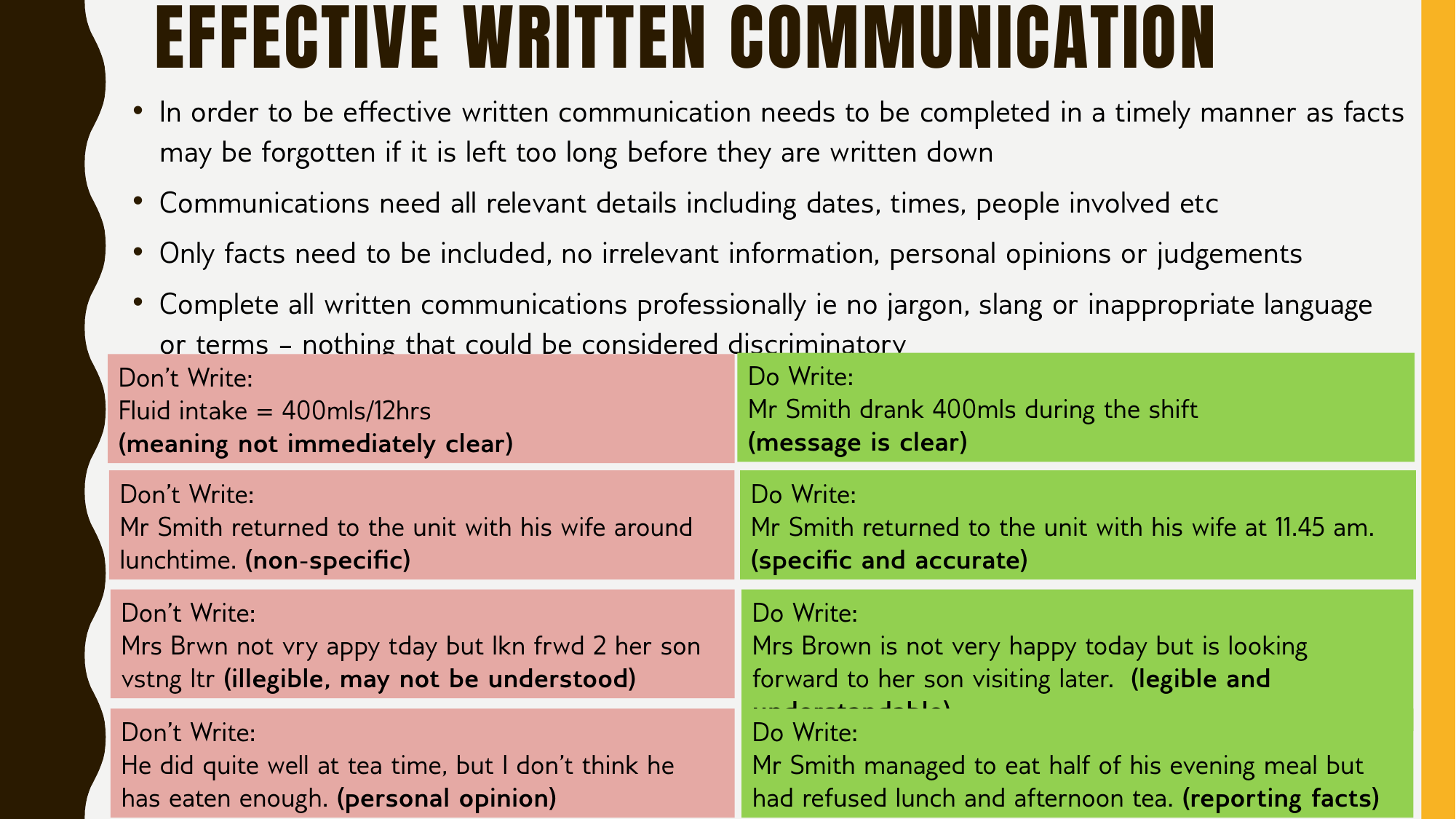

# Effective written communication
In order to be effective written communication needs to be completed in a timely manner as facts may be forgotten if it is left too long before they are written down
Communications need all relevant details including dates, times, people involved etc
Only facts need to be included, no irrelevant information, personal opinions or judgements
Complete all written communications professionally ie no jargon, slang or inappropriate language or terms – nothing that could be considered discriminatory
Do Write:
Mr Smith drank 400mls during the shift 
(message is clear)
Don’t Write:
Fluid intake = 400mls/12hrs 
(meaning not immediately clear)
Don’t Write:
Mr Smith returned to the unit with his wife around lunchtime. (non-specific)
Do Write:
Mr Smith returned to the unit with his wife at 11.45 am.  (specific and accurate)
Don’t Write:
Mrs Brwn not vry appy tday but lkn frwd 2 her son vstng ltr (illegible, may not be understood)
Do Write:
Mrs Brown is not very happy today but is looking forward to her son visiting later.  (legible and understandable)
Don’t Write:
He did quite well at tea time, but I don’t think he 
has eaten enough. (personal opinion)
Do Write:
Mr Smith managed to eat half of his evening meal but had refused lunch and afternoon tea. (reporting facts)